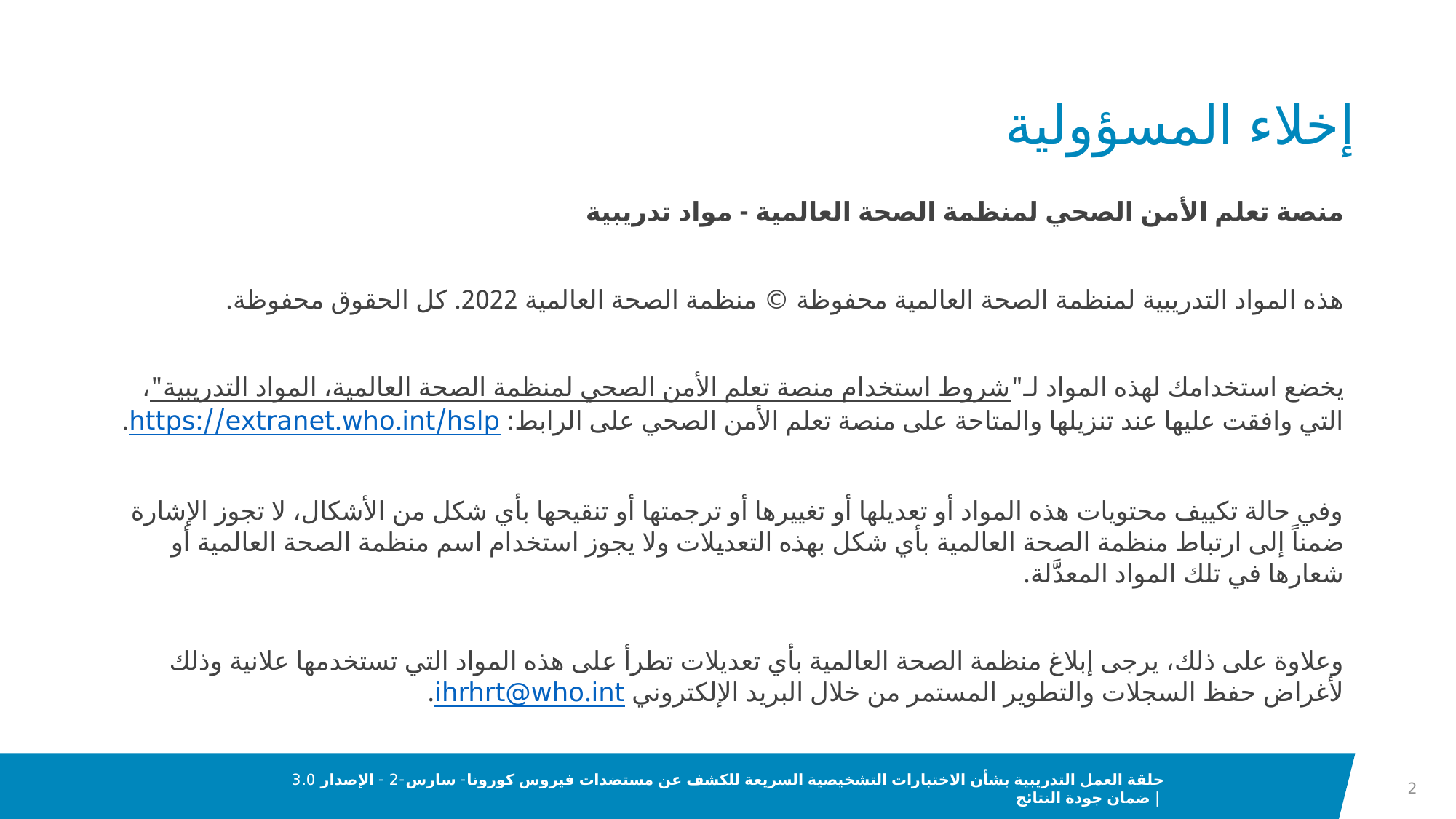

# إخلاء المسؤولية
منصة تعلم الأمن الصحي لمنظمة الصحة العالمية - مواد تدريبية

هذه المواد التدريبية لمنظمة الصحة العالمية محفوظة © منظمة الصحة العالمية 2022. كل الحقوق محفوظة.

يخضع استخدامك لهذه المواد لـ"شروط استخدام منصة تعلم الأمن الصحي لمنظمة الصحة العالمية، المواد التدريبية"، التي وافقت عليها عند تنزيلها والمتاحة على منصة تعلم الأمن الصحي على الرابط: https://extranet.who.int/hslp.

وفي حالة تكييف محتويات هذه المواد أو تعديلها أو تغييرها أو ترجمتها أو تنقيحها بأي شكل من الأشكال، لا تجوز الإشارة ضمناً إلى ارتباط منظمة الصحة العالمية بأي شكل بهذه التعديلات ولا يجوز استخدام اسم منظمة الصحة العالمية أو شعارها في تلك المواد المعدَّلة.

وعلاوة على ذلك، يرجى إبلاغ منظمة الصحة العالمية بأي تعديلات تطرأ على هذه المواد التي تستخدمها علانية وذلك لأغراض حفظ السجلات والتطوير المستمر من خلال البريد الإلكتروني ihrhrt@who.int.

2
حلقة العمل التدريبية بشأن الاختبارات التشخيصية السريعة للكشف عن مستضدات فيروس كورونا- سارس-2 - الإصدار 3.0 | ضمان جودة النتائج